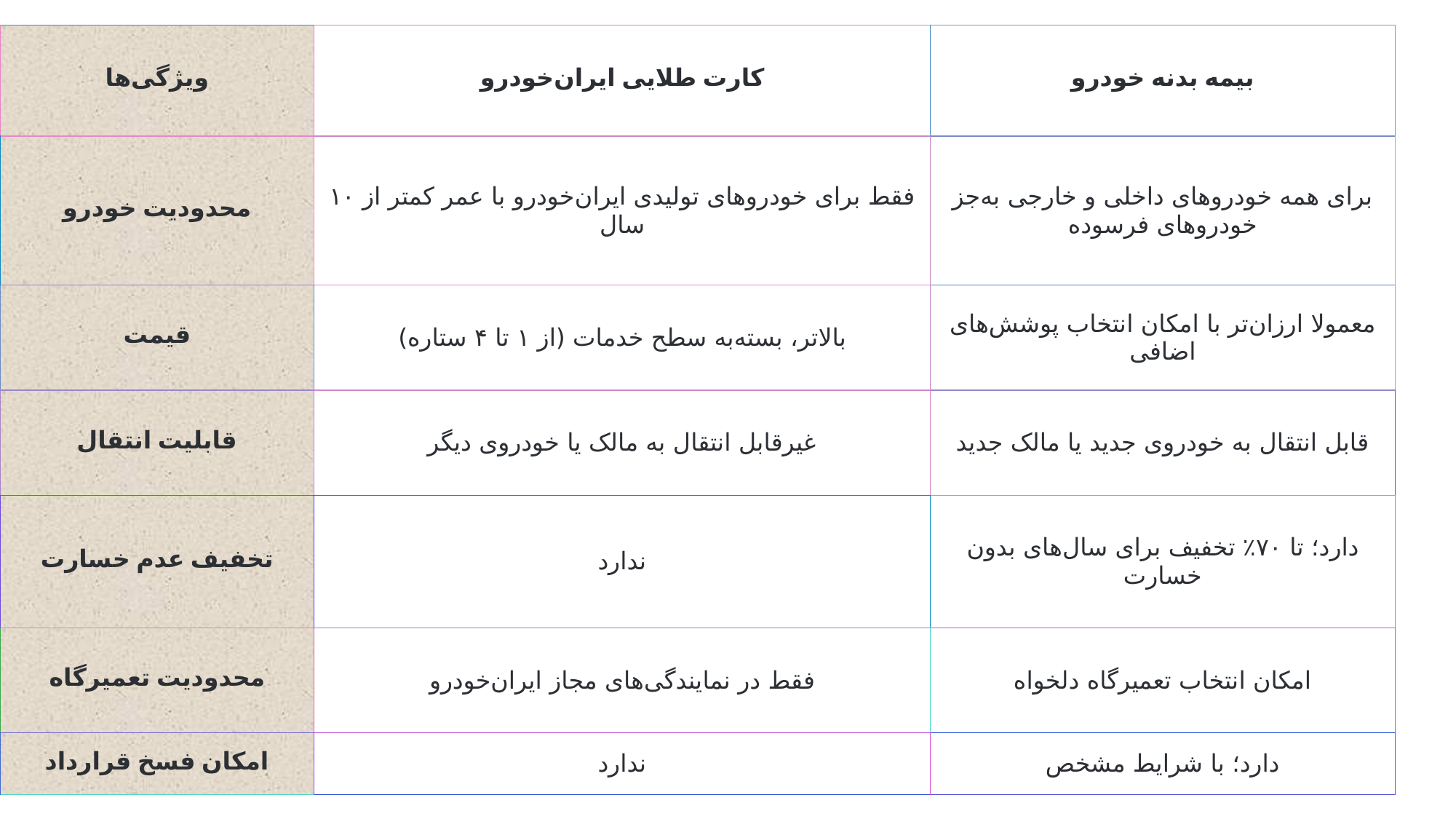

#
| ویژگی‌ها | کارت طلایی ایران‌خودرو | بیمه بدنه خودرو |
| --- | --- | --- |
| محدودیت خودرو | فقط برای خودروهای تولیدی ایران‌خودرو با عمر کمتر از ۱۰ سال | برای همه خودروهای داخلی و خارجی به‌جز خودروهای فرسوده |
| قیمت | بالاتر، بسته‌به سطح خدمات (از ۱ تا ۴ ستاره) | معمولا ارزان‌تر با امکان انتخاب پوشش‌های اضافی |
| قابلیت انتقال | غیرقابل انتقال به مالک یا خودروی دیگر | قابل انتقال به خودروی جدید یا مالک جدید |
| تخفیف عدم خسارت | ندارد | دارد؛ تا ۷۰٪ تخفیف برای سال‌های بدون خسارت |
| محدودیت تعمیرگاه | فقط در نمایندگی‌های مجاز ایران‌خودرو | امکان انتخاب تعمیرگاه دلخواه |
| امکان فسخ قرارداد | ندارد | دارد؛ با شرایط مشخص |